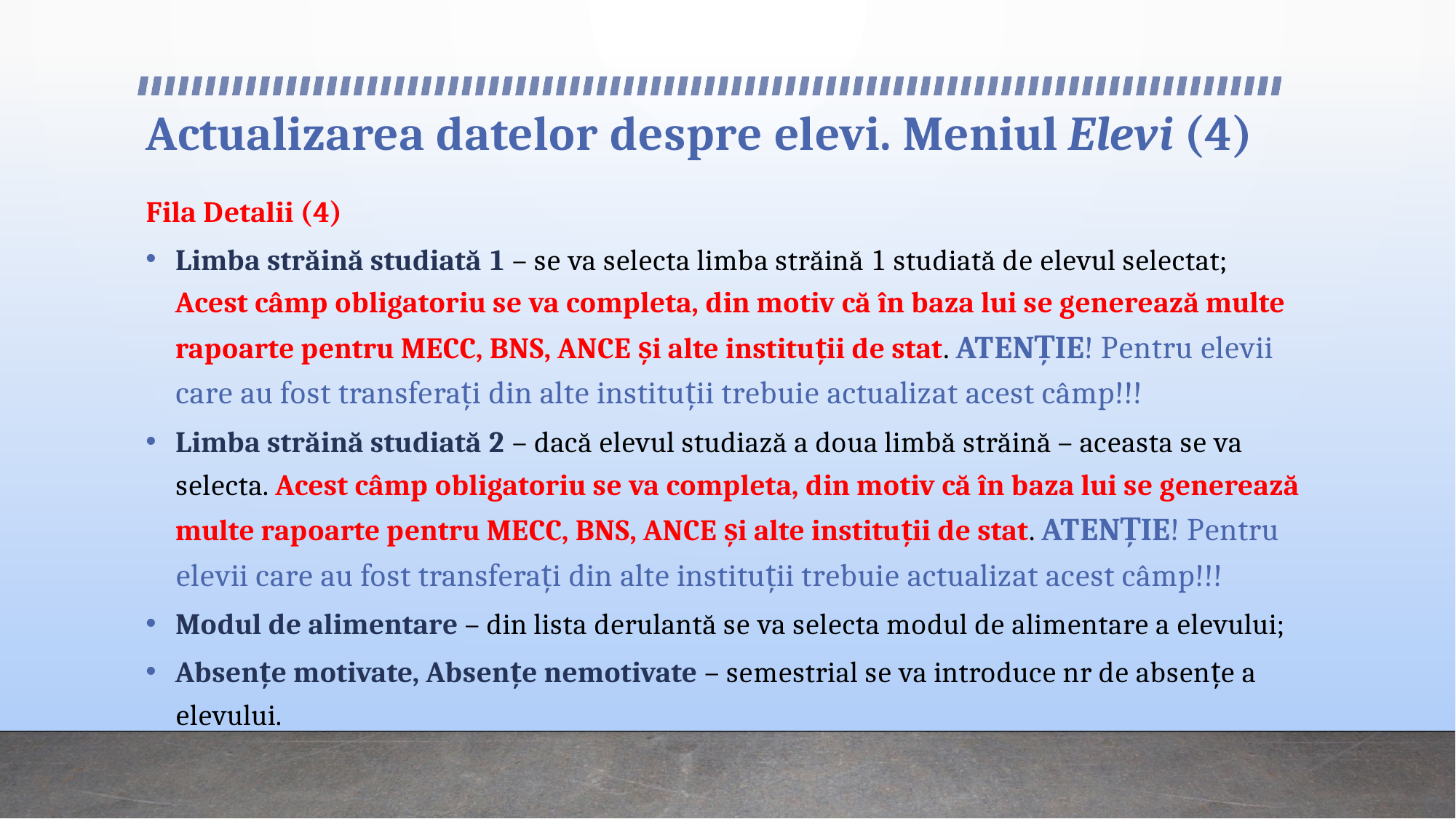

# Actualizarea datelor despre elevi. Meniul Elevi (4)
Fila Detalii (4)
Limba străină studiată 1 – se va selecta limba străină 1 studiată de elevul selectat; Acest câmp obligatoriu se va completa, din motiv că în baza lui se generează multe rapoarte pentru MECC, BNS, ANCE și alte instituții de stat. ATENȚIE! Pentru elevii care au fost transferați din alte instituții trebuie actualizat acest câmp!!!
Limba străină studiată 2 – dacă elevul studiază a doua limbă străină – aceasta se va selecta. Acest câmp obligatoriu se va completa, din motiv că în baza lui se generează multe rapoarte pentru MECC, BNS, ANCE și alte instituții de stat. ATENȚIE! Pentru elevii care au fost transferați din alte instituții trebuie actualizat acest câmp!!!
Modul de alimentare – din lista derulantă se va selecta modul de alimentare a elevului;
Absențe motivate, Absențe nemotivate – semestrial se va introduce nr de absențe a elevului.